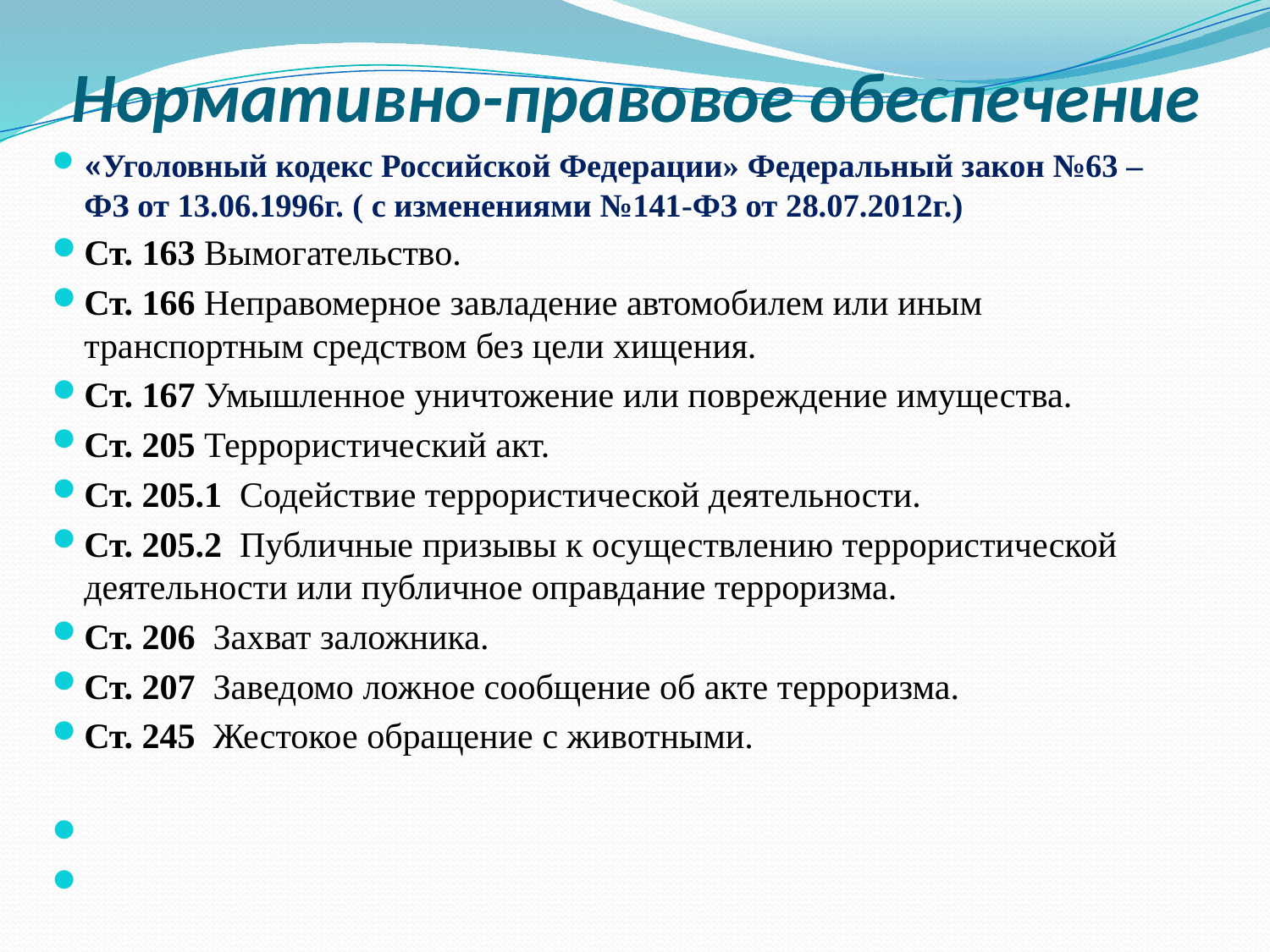

# Нормативно-правовое обеспечение
«Уголовный кодекс Российской Федерации» Федеральный закон №63 – ФЗ от 13.06.1996г. ( с изменениями №141-ФЗ от 28.07.2012г.)
Ст. 163 Вымогательство.
Ст. 166 Неправомерное завладение автомобилем или иным транспортным средством без цели хищения.
Ст. 167 Умышленное уничтожение или повреждение имущества.
Ст. 205 Террористический акт.
Ст. 205.1  Содействие террористической деятельности.
Ст. 205.2  Публичные призывы к осуществлению террористической деятельности или публичное оправдание терроризма.
Ст. 206  Захват заложника.
Ст. 207  Заведомо ложное сообщение об акте терроризма.
Ст. 245  Жестокое обращение с животными.